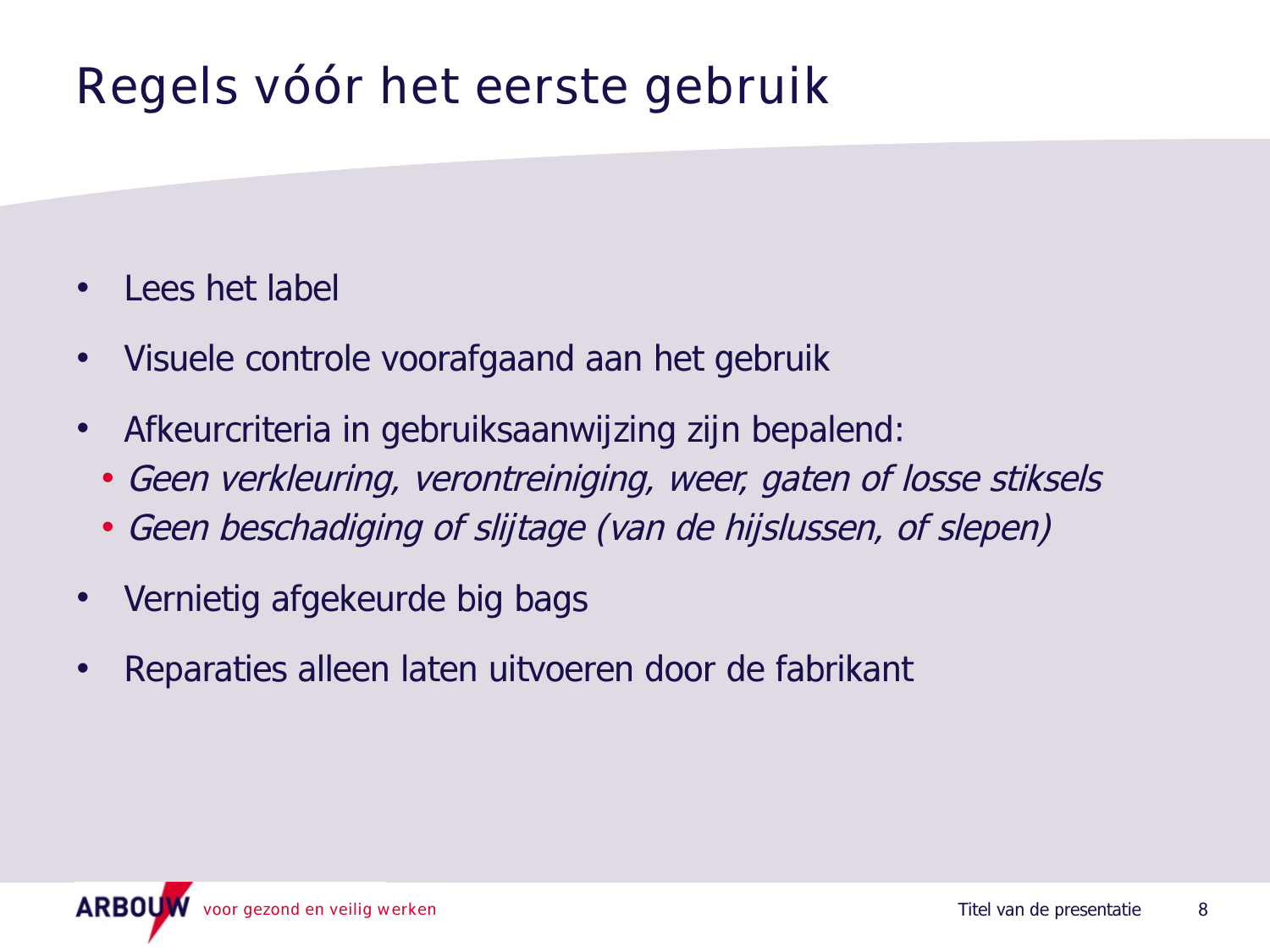

# Regels vóór het eerste gebruik
Lees het label
Visuele controle voorafgaand aan het gebruik
Afkeurcriteria in gebruiksaanwijzing zijn bepalend:
Geen verkleuring, verontreiniging, weer, gaten of losse stiksels
Geen beschadiging of slijtage (van de hijslussen, of slepen)
Vernietig afgekeurde big bags
Reparaties alleen laten uitvoeren door de fabrikant

Titel van de presentatie
8